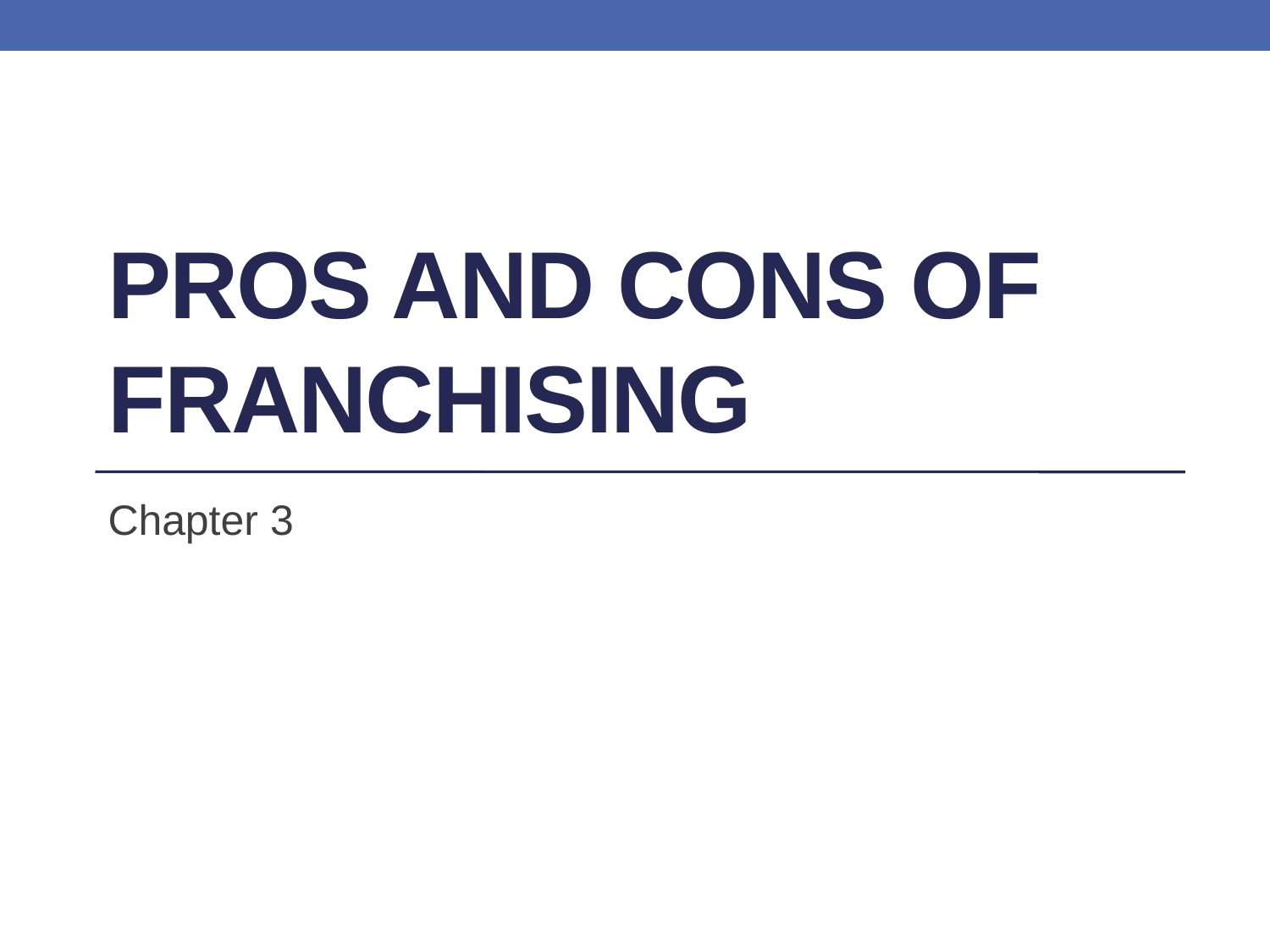

# Pros and Cons of Franchising
Chapter 3